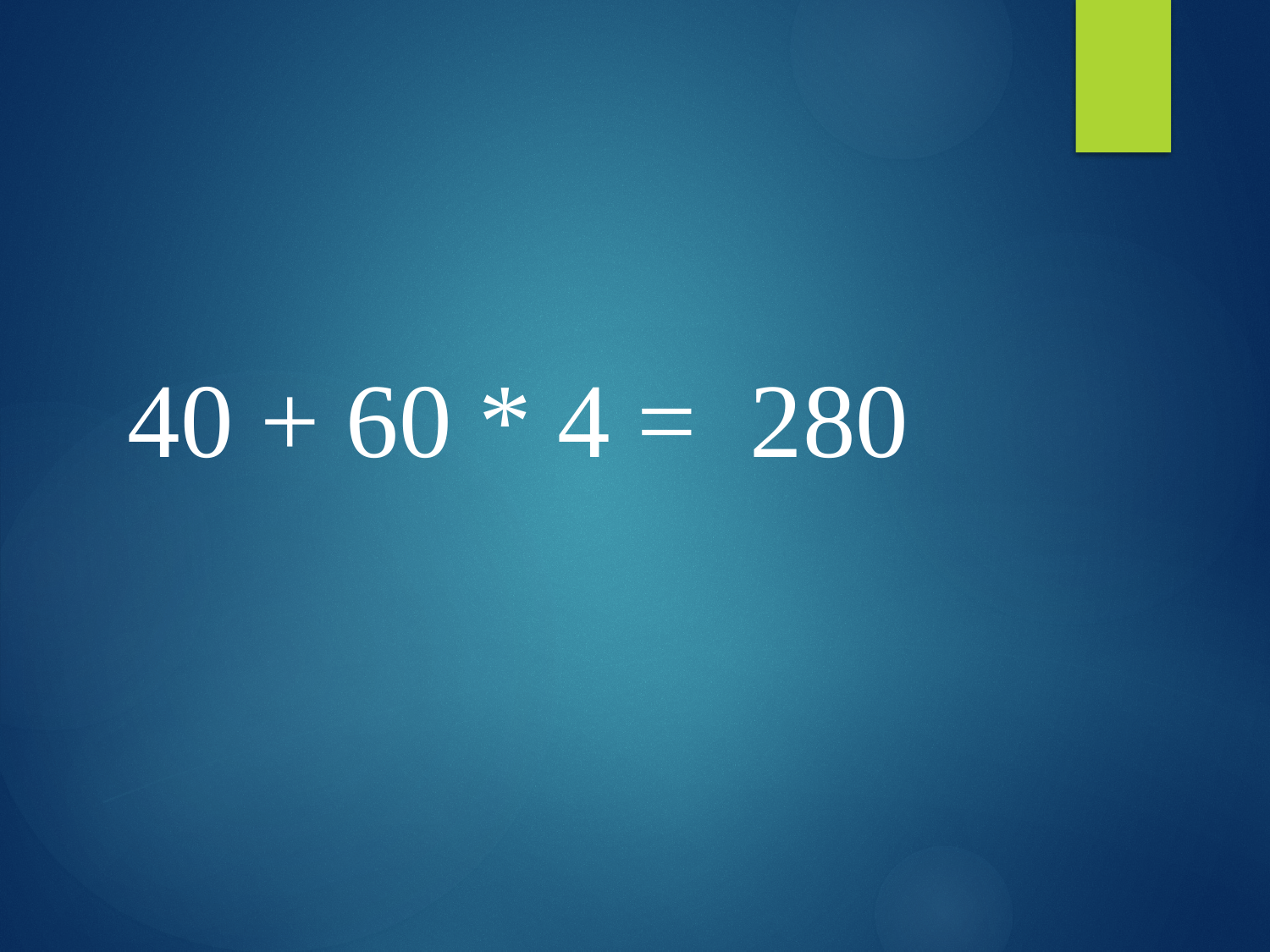

40 + 60 * 4 =  280